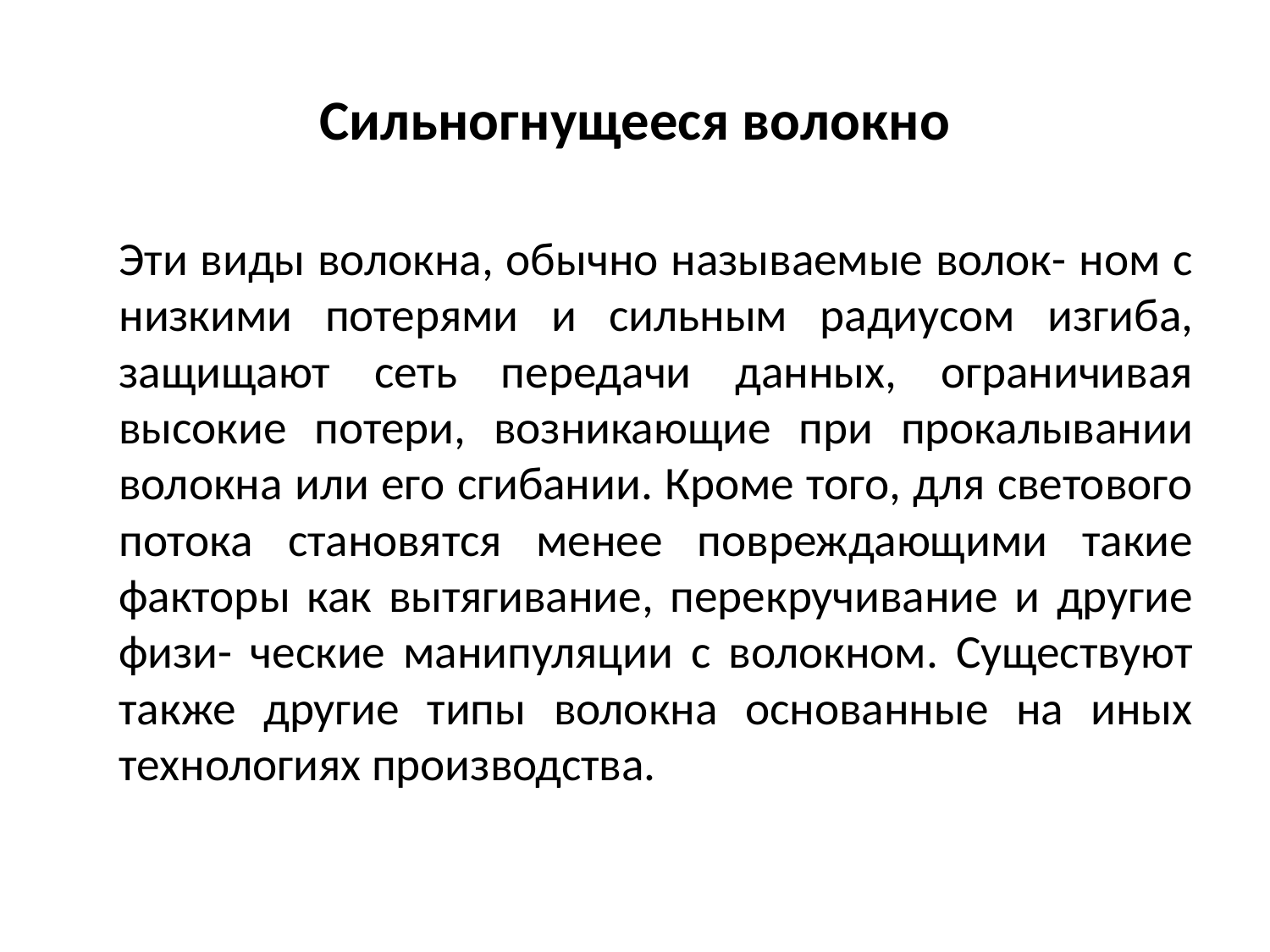

# Сильногнущееся волокно
	Эти виды волокна, обычно называемые волок- ном с низкими потерями и сильным радиусом изгиба, защищают сеть передачи данных, ограничивая высокие потери, возникающие при прокалывании волокна или его сгибании. Кроме того, для светового потока становятся менее повреждающими такие факторы как вытягивание, перекручивание и другие физи- ческие манипуляции с волокном. Существуют также другие типы волокна основанные на иных технологиях производства.